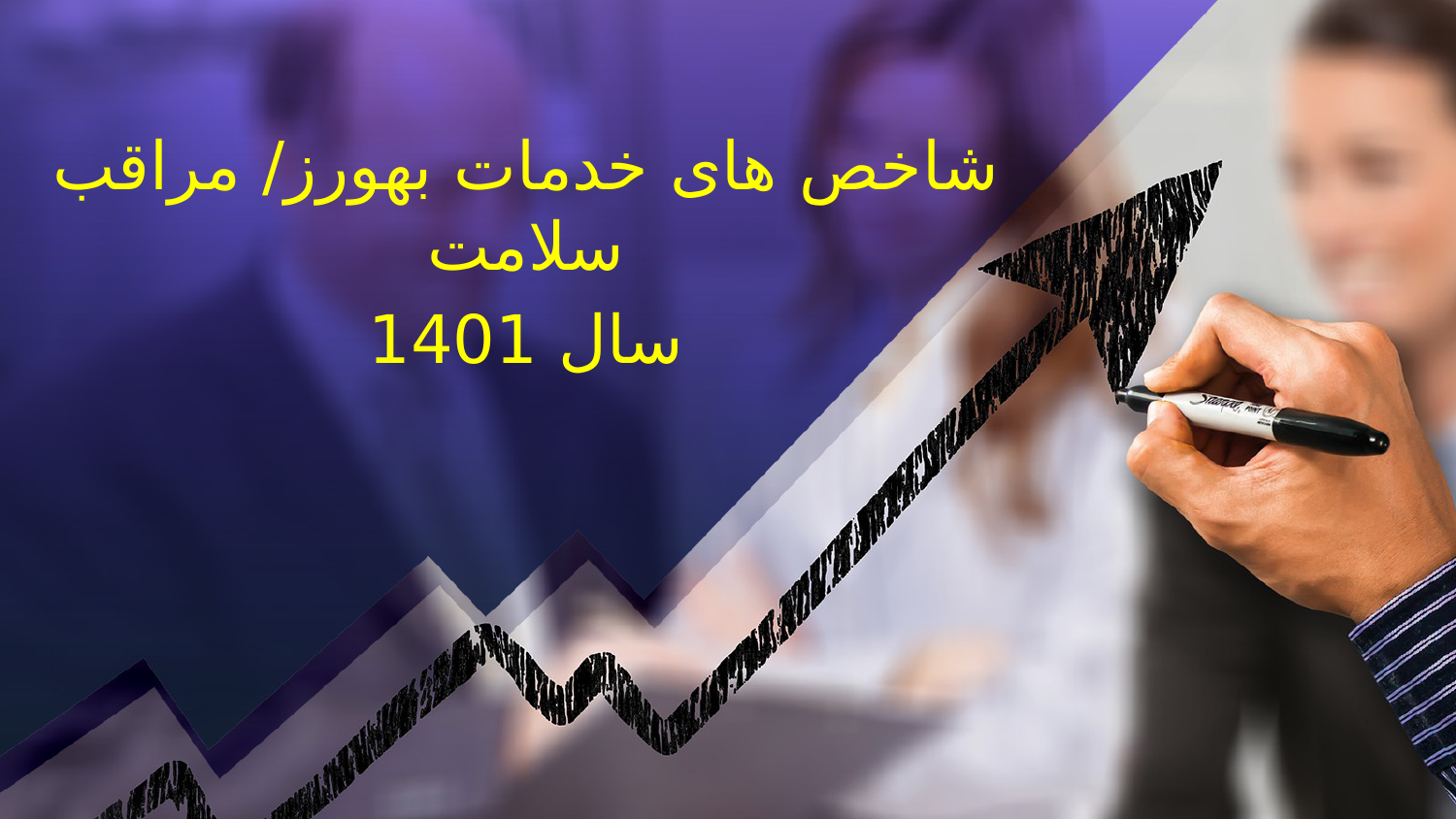

شاخص های خدمات بهورز/ مراقب سلامت
سال 1401